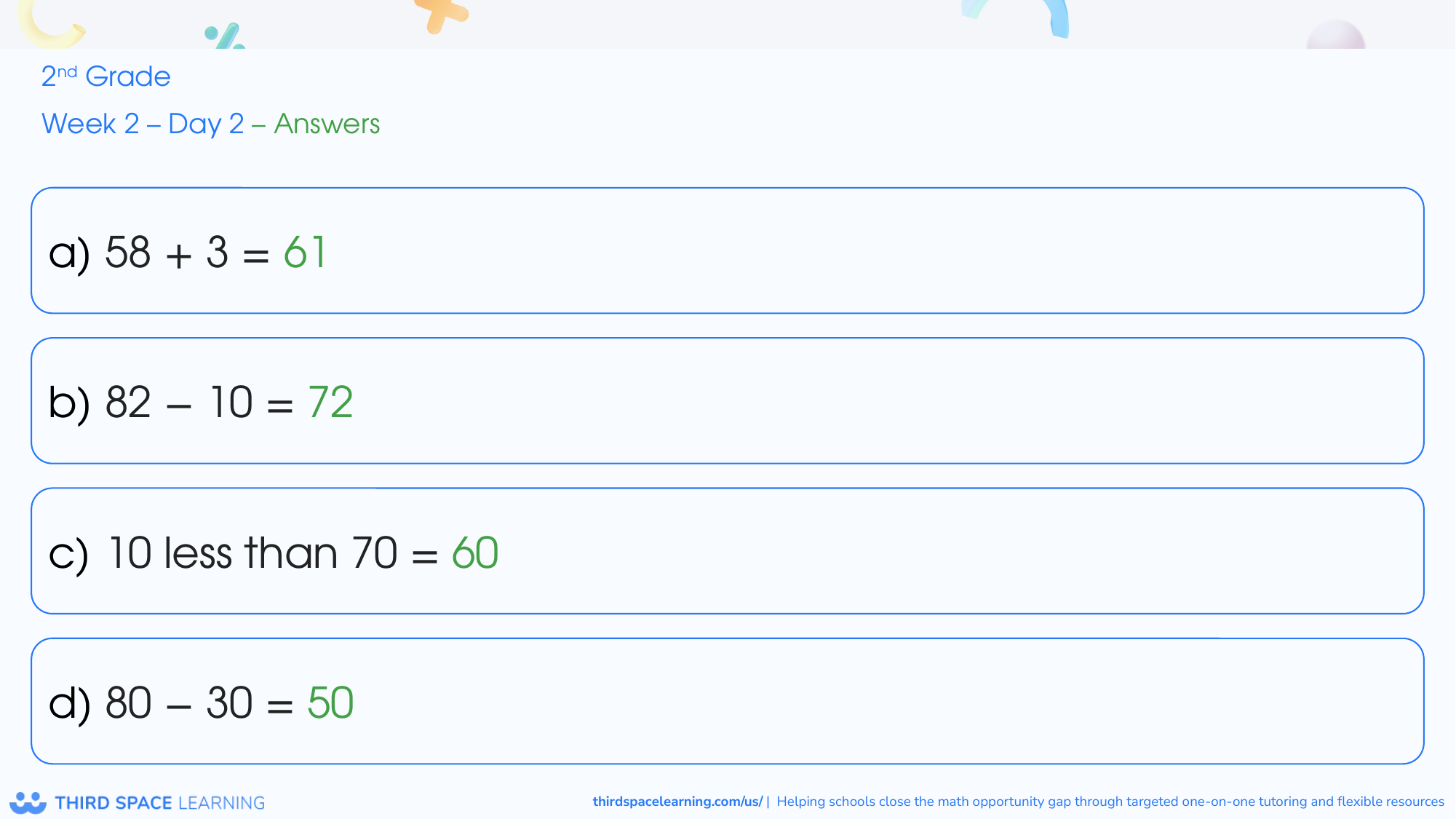

2nd Grade
Week 2 – Day 2 – Answers
58 + 3 = 61
82 − 10 = 72
10 less than 70 = 60
80 − 30 = 50